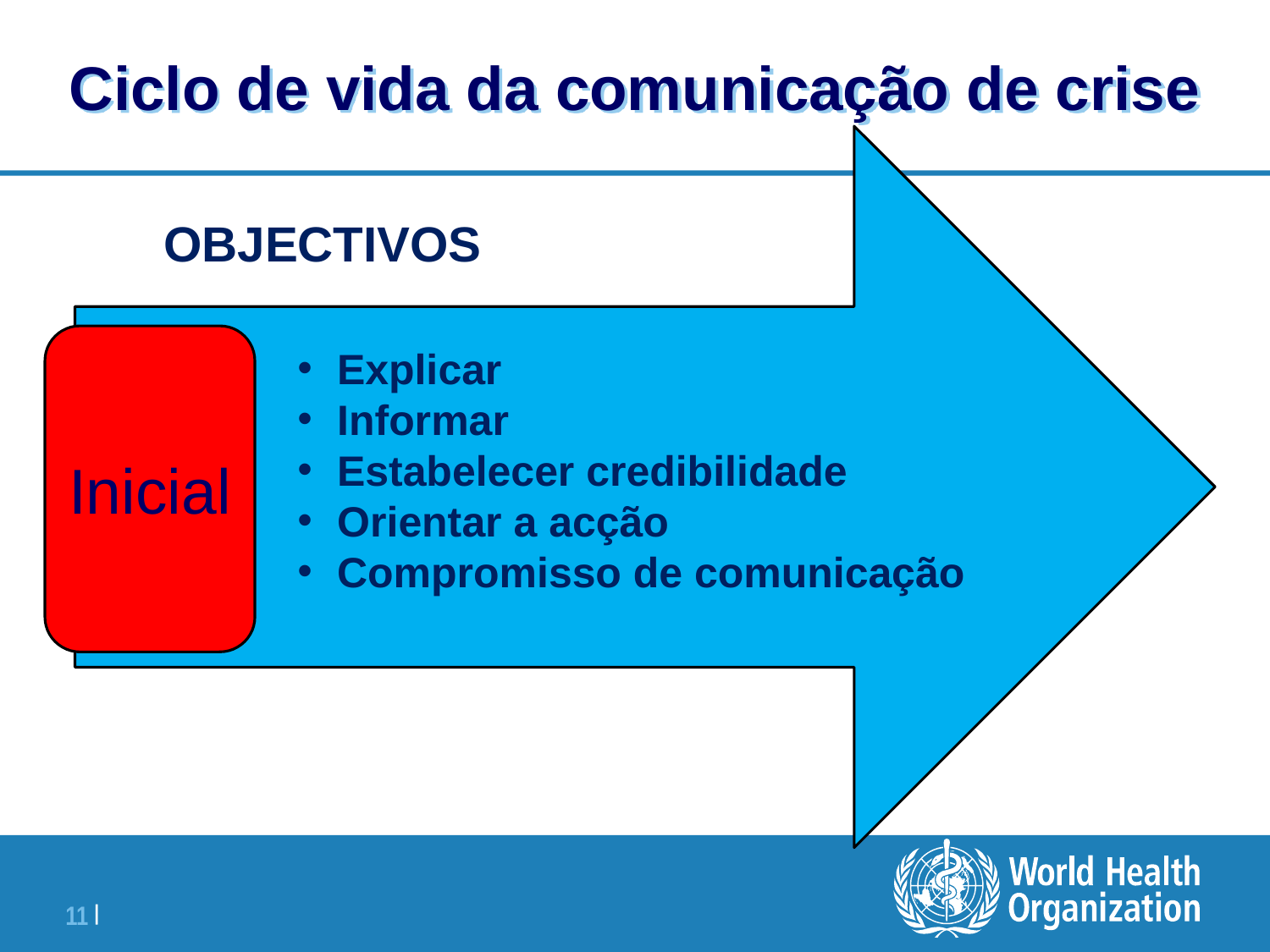

# Ciclo de vida da comunicação de crise

OBJECTIVOS
Inicial
Explicar
Informar
Estabelecer credibilidade
Orientar a acção
Compromisso de comunicação